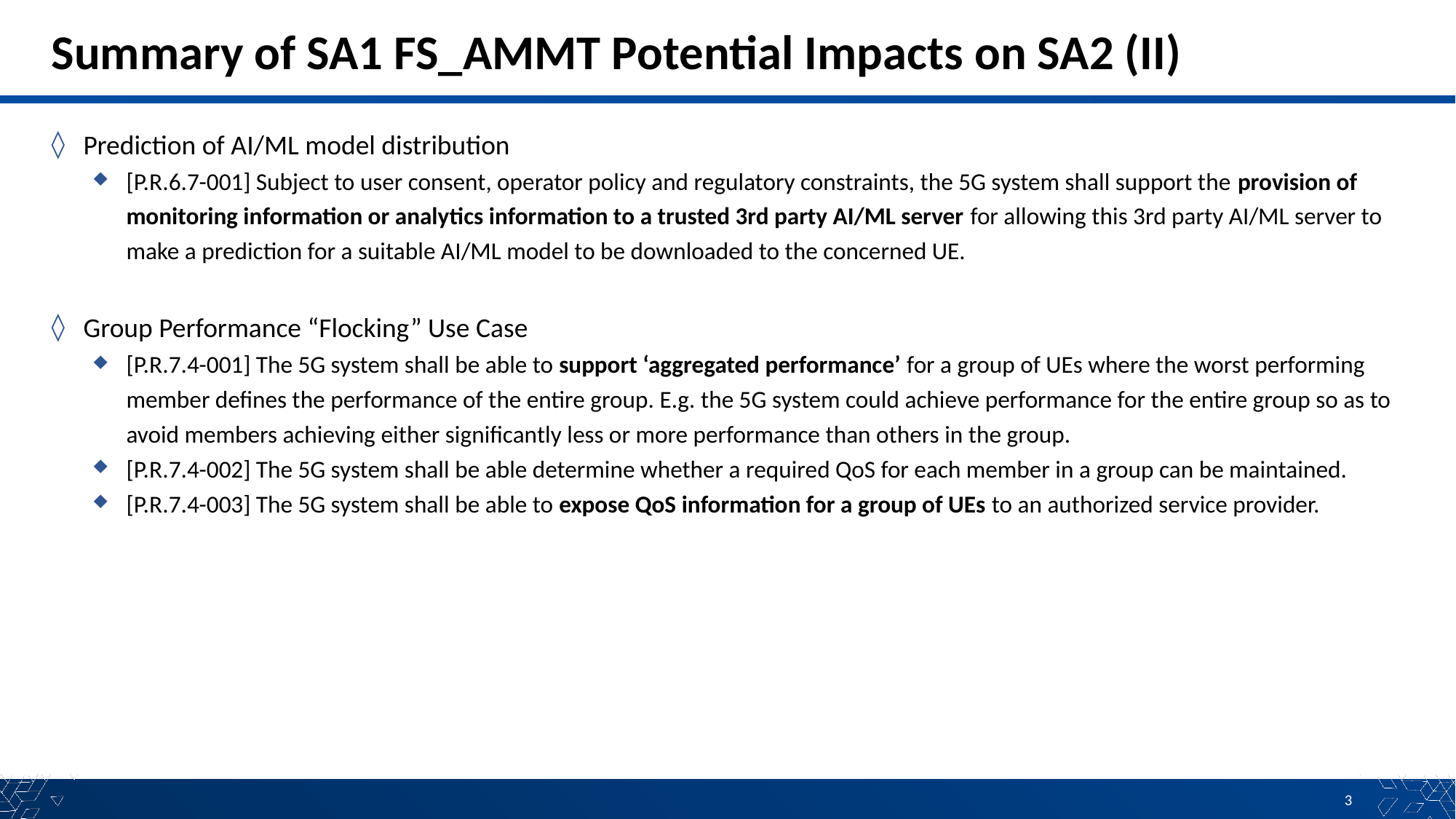

# Summary of SA1 FS_AMMT Potential Impacts on SA2 (II)
Prediction of AI/ML model distribution
[P.R.6.7-001] Subject to user consent, operator policy and regulatory constraints, the 5G system shall support the provision of monitoring information or analytics information to a trusted 3rd party AI/ML server for allowing this 3rd party AI/ML server to make a prediction for a suitable AI/ML model to be downloaded to the concerned UE.

Group Performance “Flocking” Use Case
[P.R.7.4-001] The 5G system shall be able to support ‘aggregated performance’ for a group of UEs where the worst performing member defines the performance of the entire group. E.g. the 5G system could achieve performance for the entire group so as to avoid members achieving either significantly less or more performance than others in the group.
[P.R.7.4-002] The 5G system shall be able determine whether a required QoS for each member in a group can be maintained.
[P.R.7.4-003] The 5G system shall be able to expose QoS information for a group of UEs to an authorized service provider.